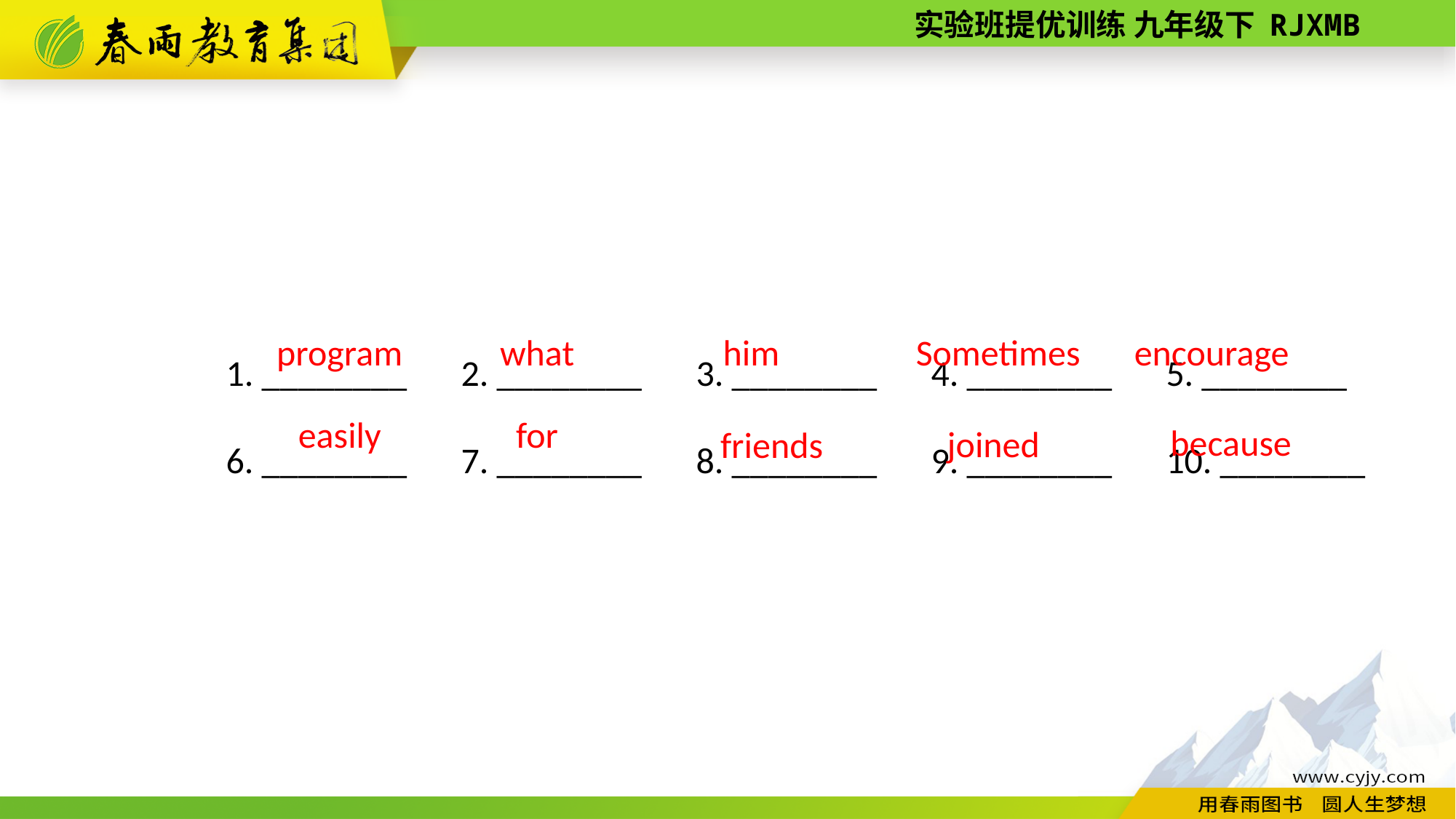

1. ________　2. ________　3. ________　4. ________　5. ________
6. ________　7. ________　8. ________　9. ________　10. ________
program
him
 Sometimes
encourage
what
easily
for
because
joined
friends